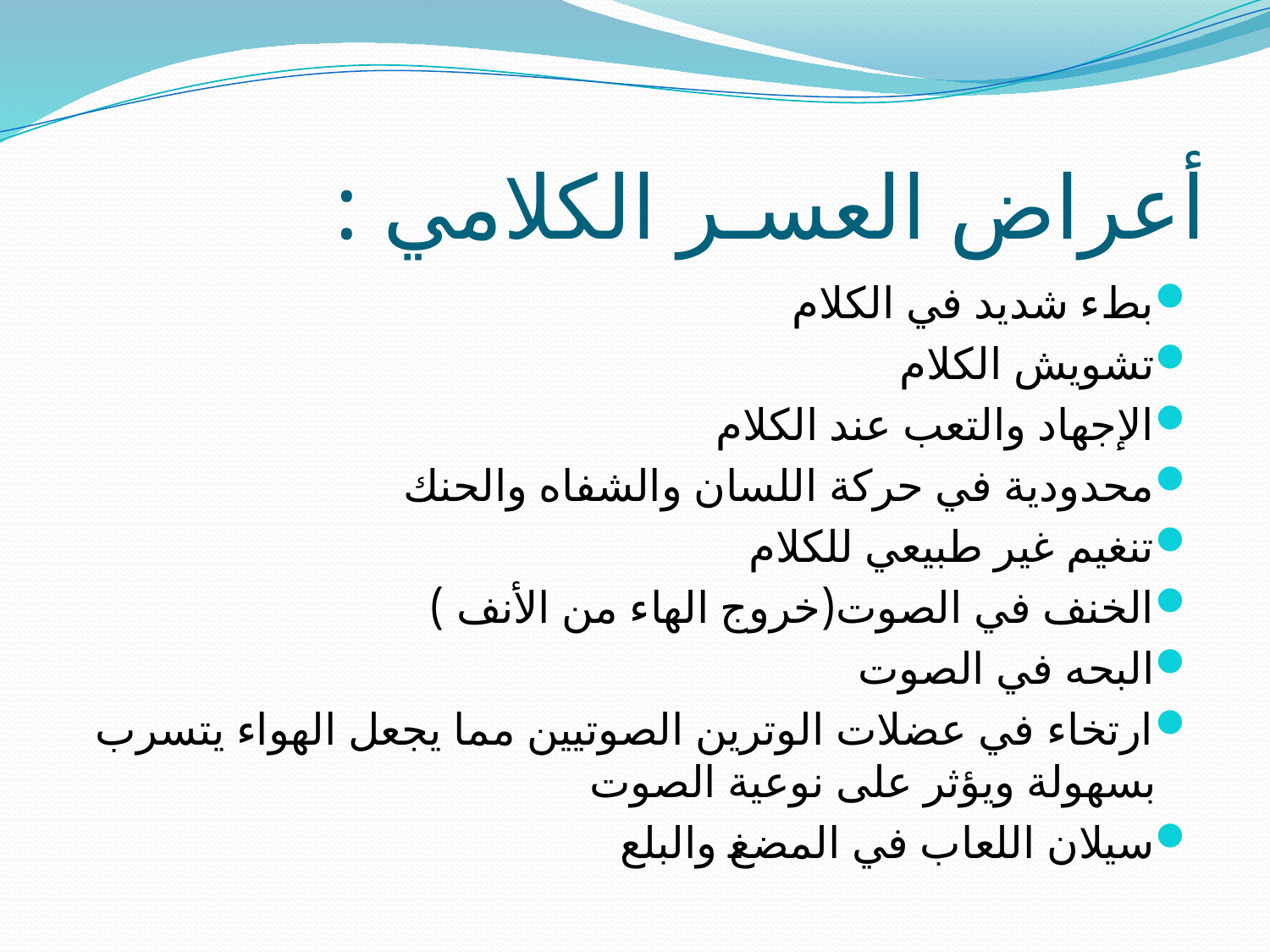

# أعراض العسـر الكلامي :
بطء شديد في الكلام
تشويش الكلام
الإجهاد والتعب عند الكلام
محدودية في حركة اللسان والشفاه والحنك
تنغيم غير طبيعي للكلام
الخنف في الصوت(خروج الهاء من الأنف )
البحه في الصوت
ارتخاء في عضلات الوترين الصوتيين مما يجعل الهواء يتسرب بسهولة ويؤثر على نوعية الصوت
سيلان اللعاب في المضغ والبلع